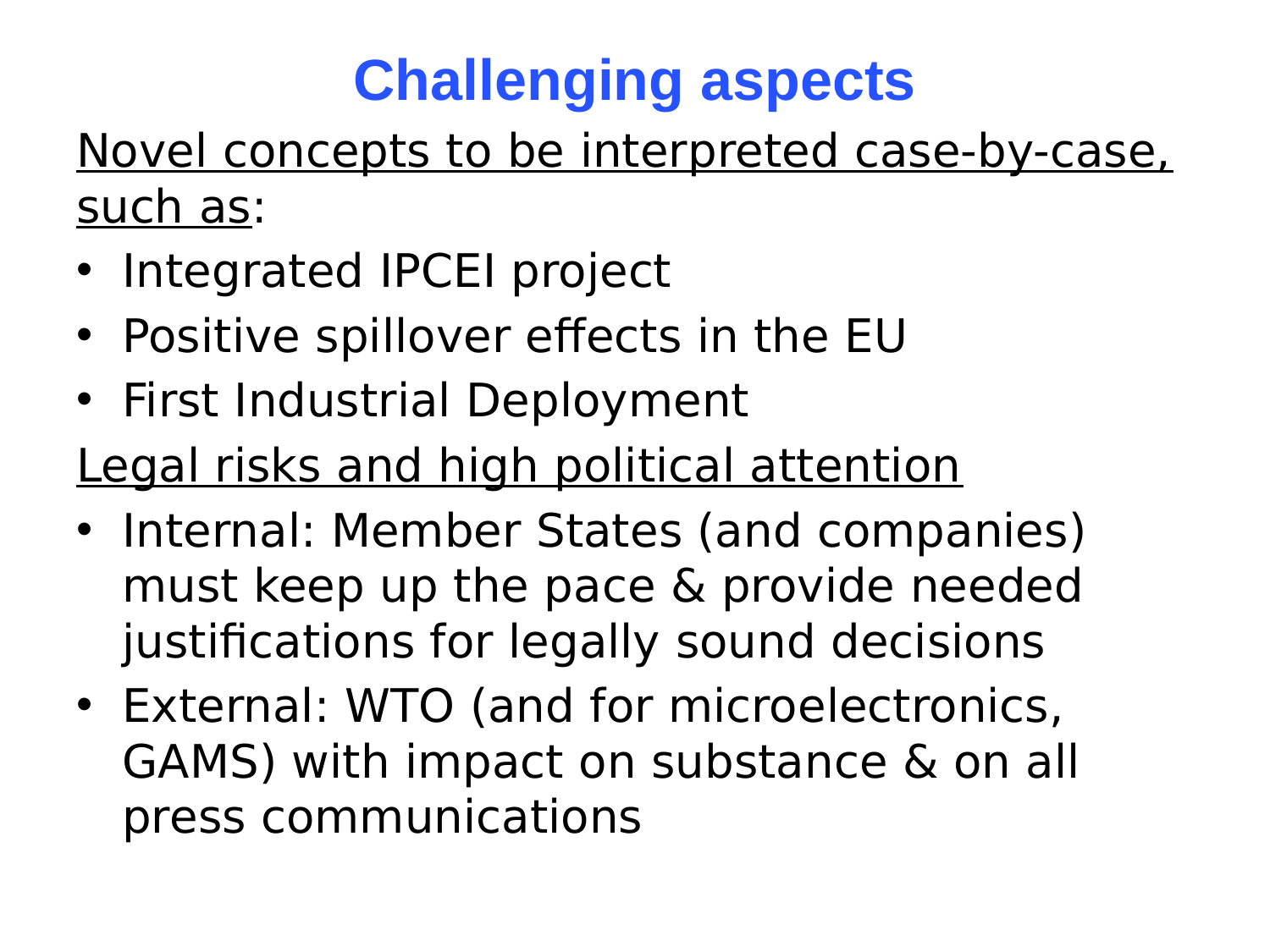

Challenging aspects
Novel concepts to be interpreted case-by-case, such as:
Integrated IPCEI project
Positive spillover effects in the EU
First Industrial Deployment
Legal risks and high political attention
Internal: Member States (and companies) must keep up the pace & provide needed justifications for legally sound decisions
External: WTO (and for microelectronics, GAMS) with impact on substance & on all press communications

#